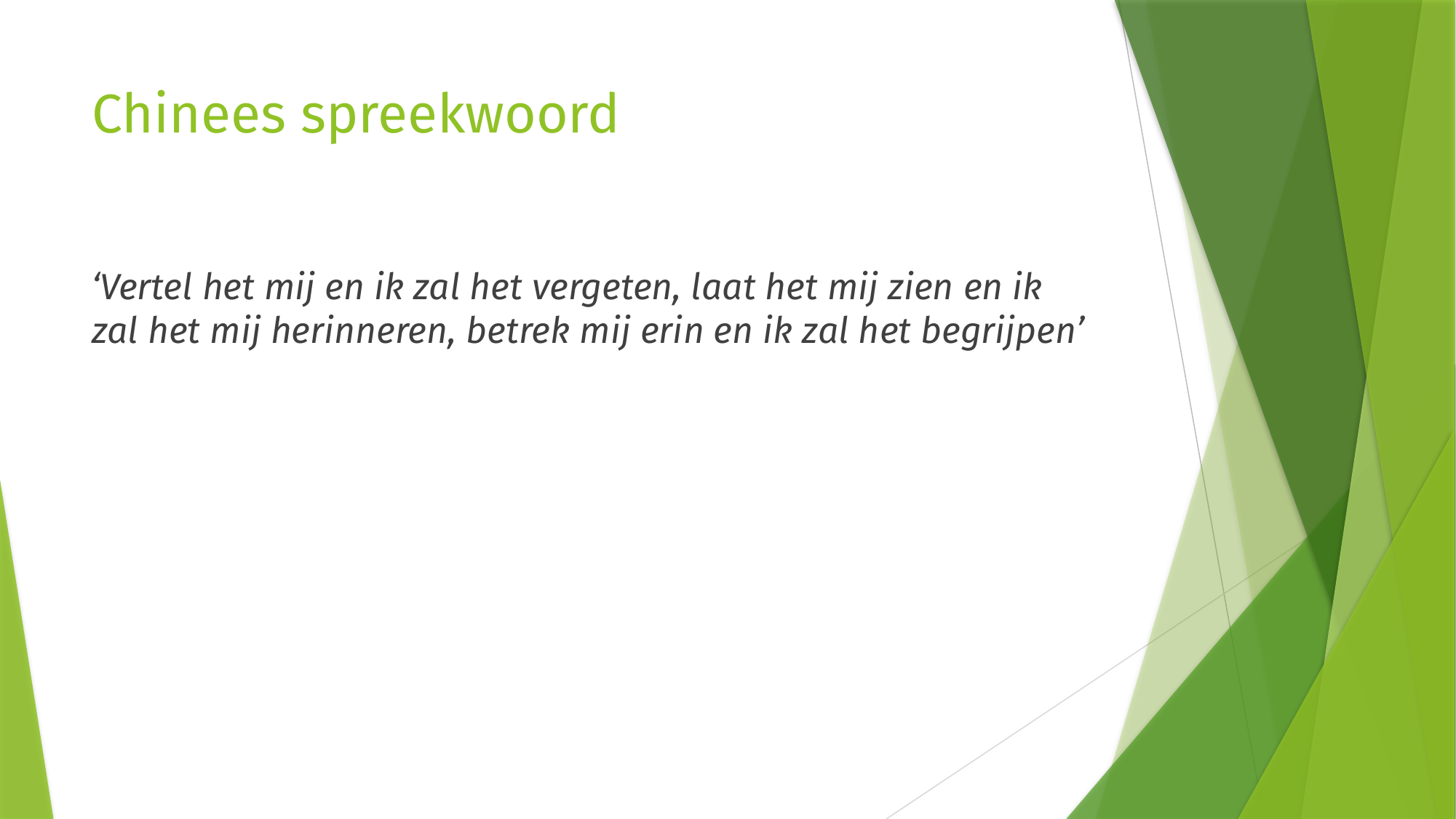

# Chinees spreekwoord
‘Vertel het mij en ik zal het vergeten, laat het mij zien en ik zal het mij herinneren, betrek mij erin en ik zal het begrijpen’